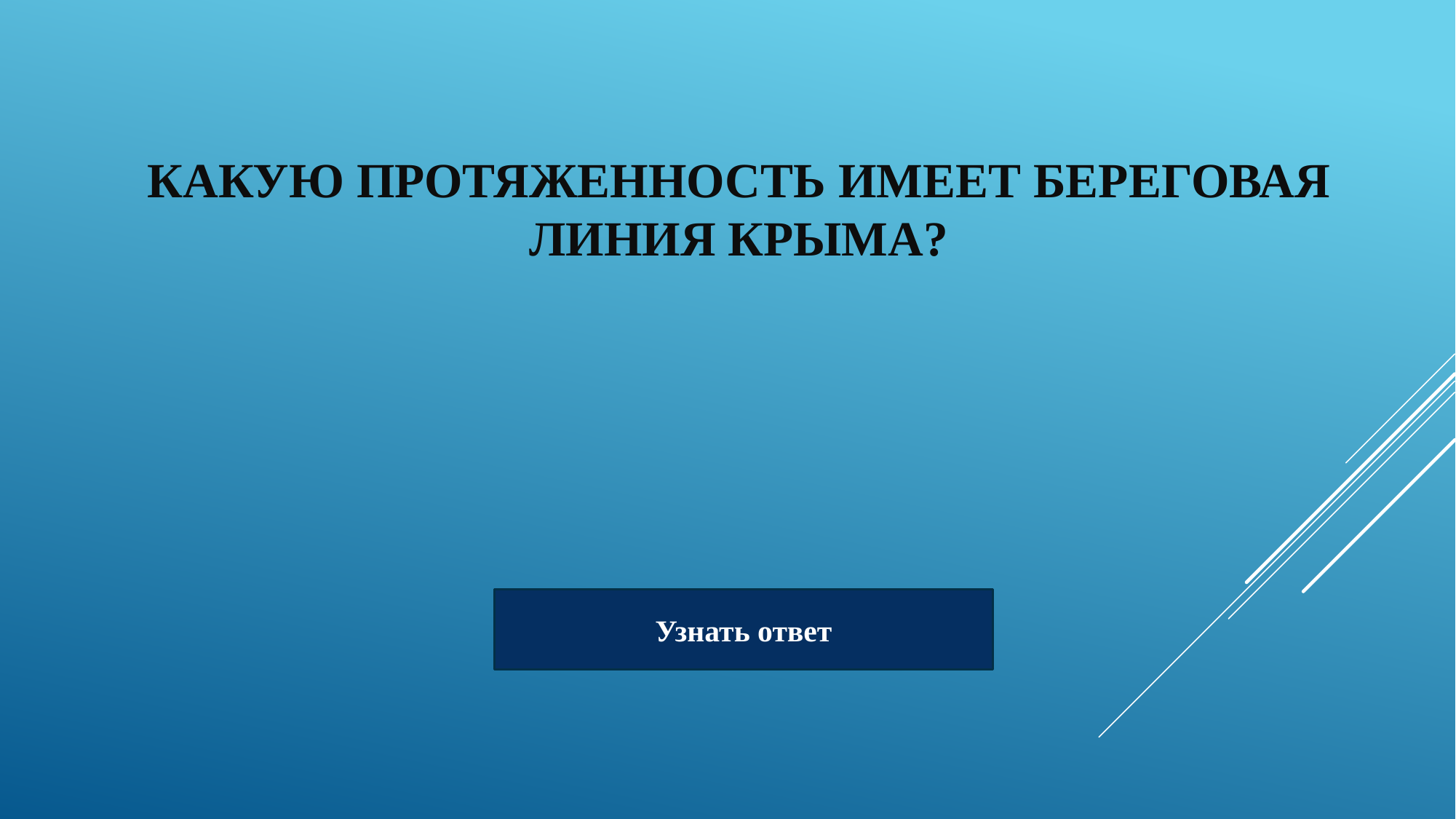

# Какую протяженность имеет береговая линия Крыма?